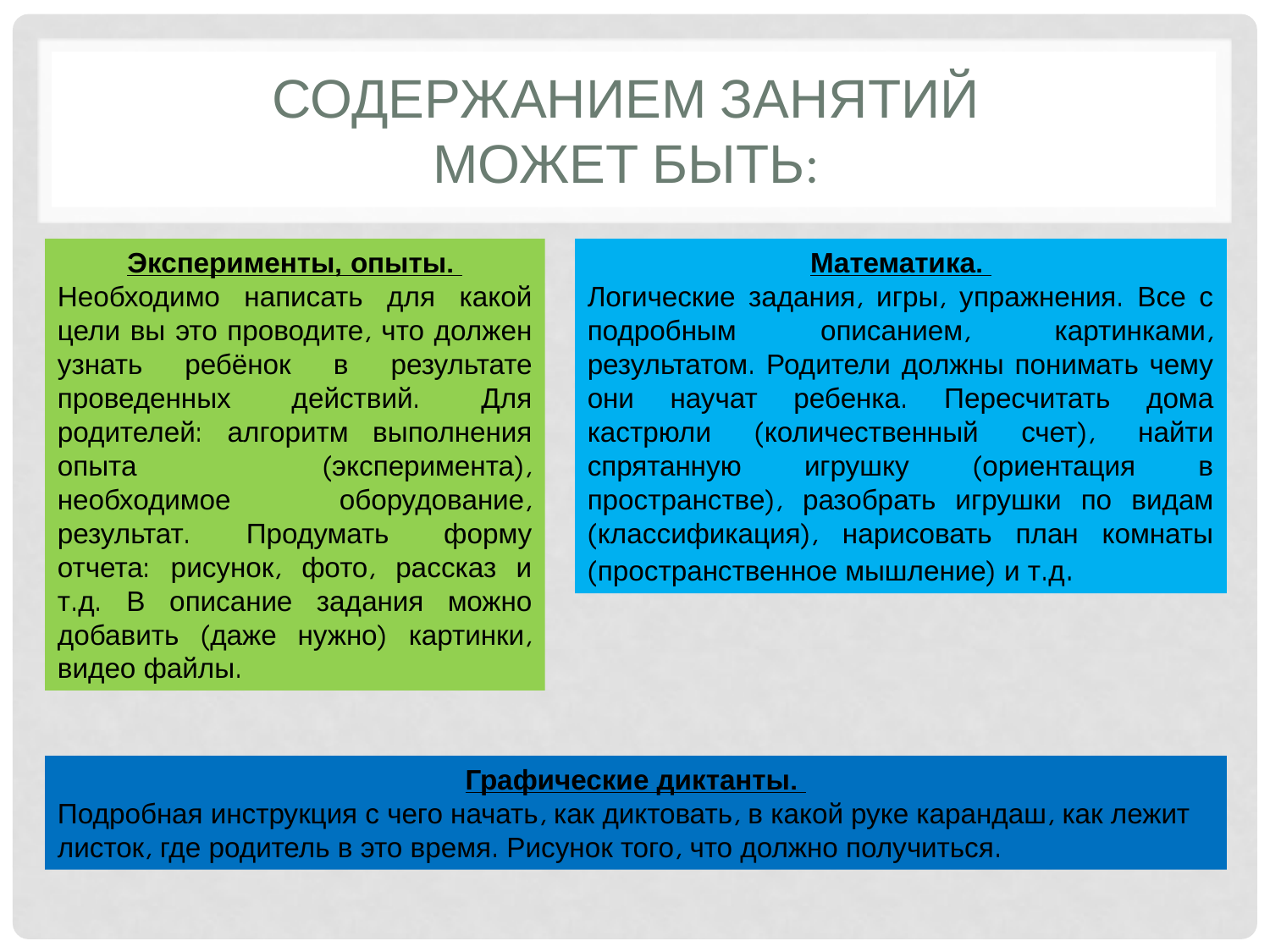

# Содержанием занятий может быть:
Эксперименты, опыты.
Необходимо написать для какой цели вы это проводите, что должен узнать ребёнок в результате проведенных действий. Для родителей: алгоритм выполнения опыта (эксперимента), необходимое оборудование, результат. Продумать форму отчета: рисунок, фото, рассказ и т.д. В описание задания можно добавить (даже нужно) картинки, видео файлы.
Математика.
Логические задания, игры, упражнения. Все с подробным описанием, картинками, результатом. Родители должны понимать чему они научат ребенка. Пересчитать дома кастрюли (количественный счет), найти спрятанную игрушку (ориентация в пространстве), разобрать игрушки по видам (классификация), нарисовать план комнаты (пространственное мышление) и т.д.
Графические диктанты.
Подробная инструкция с чего начать, как диктовать, в какой руке карандаш, как лежит листок, где родитель в это время. Рисунок того, что должно получиться.